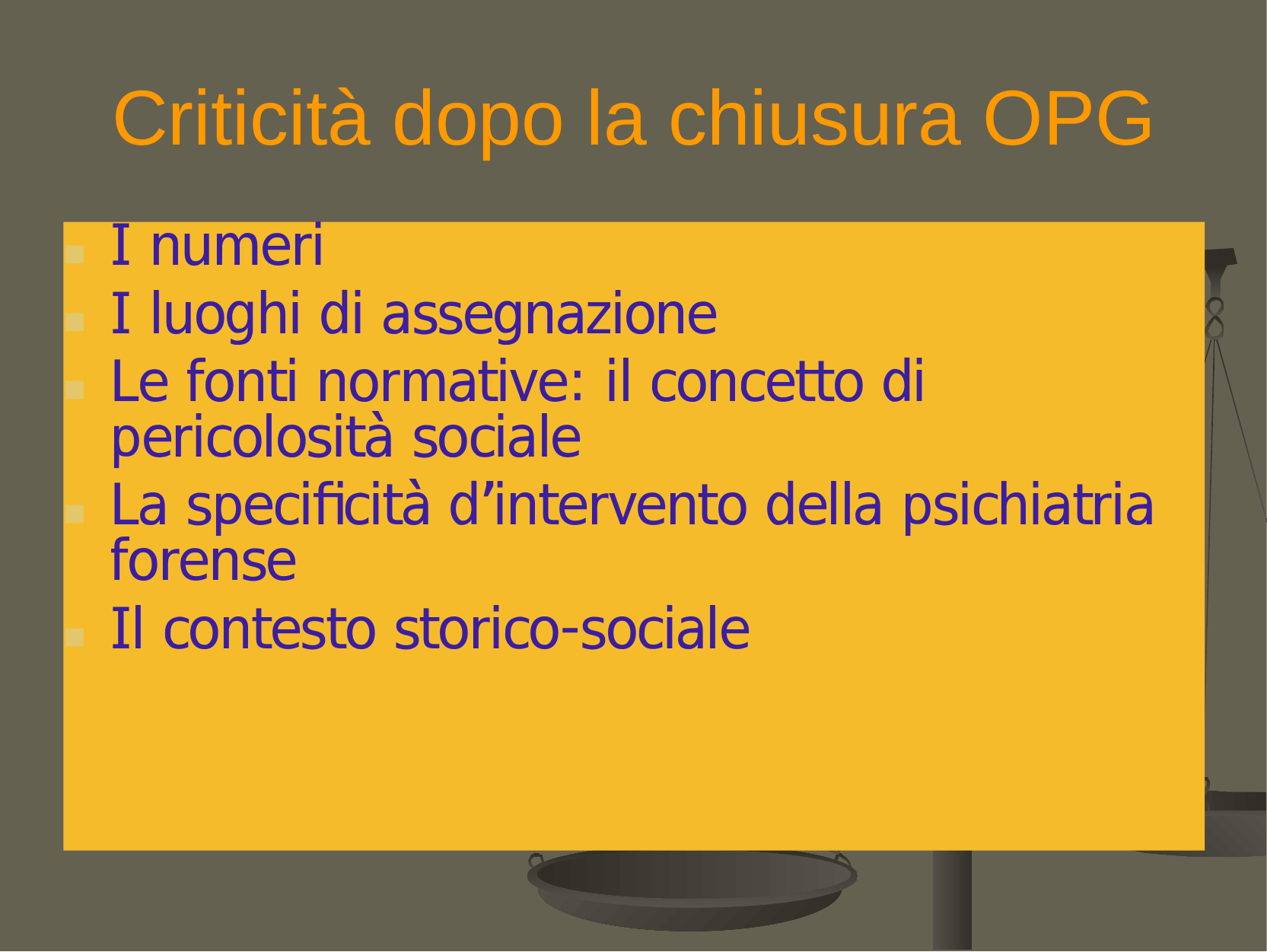

# Criticità dopo la chiusura OPG
I numeri
I luoghi di assegnazione
Le fonti normative: il concetto di pericolosità sociale
La specificità d’intervento della psichiatria forense
Il contesto storico-sociale